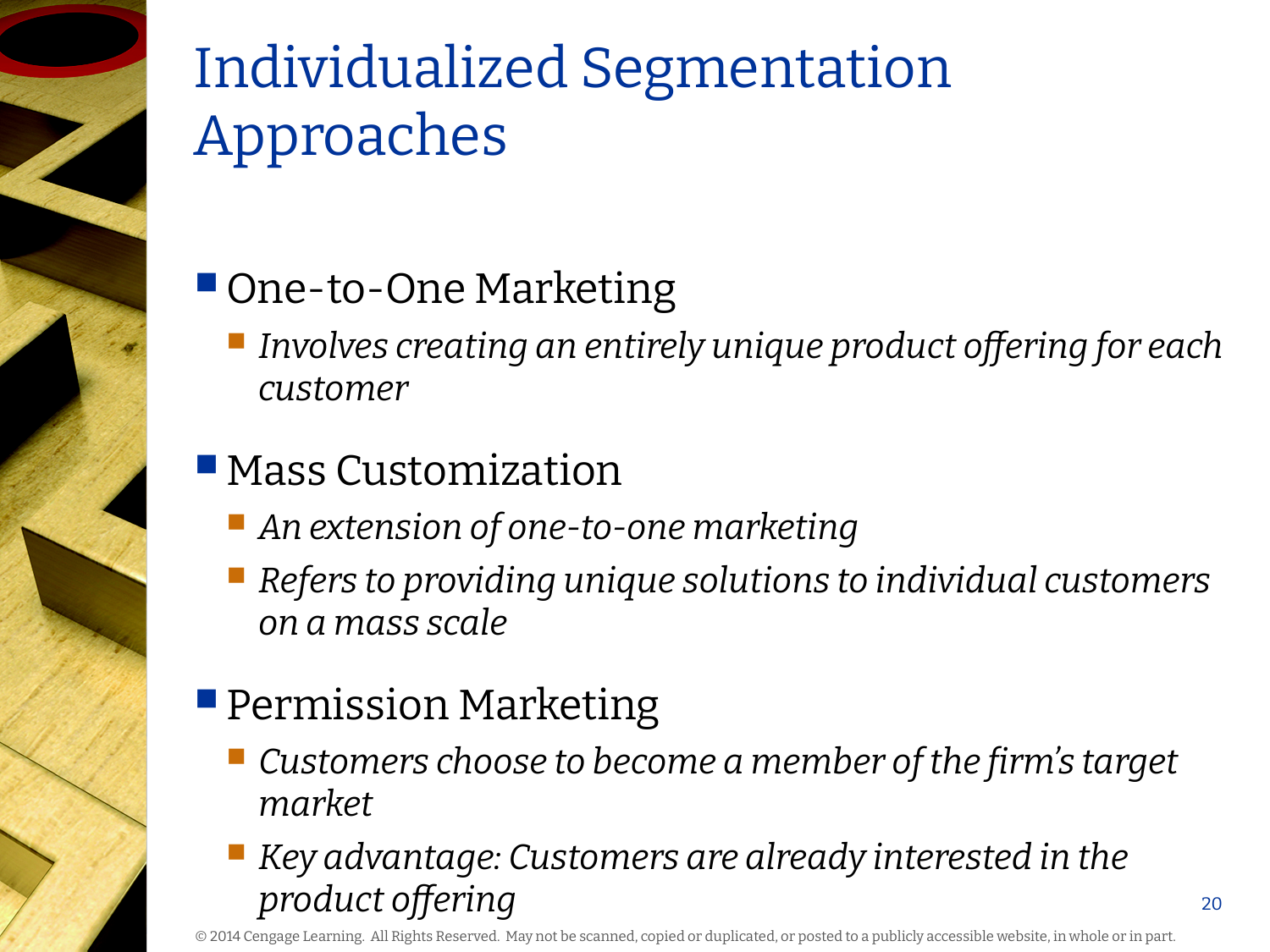

# Individualized Segmentation Approaches

One-to-One Marketing
Involves creating an entirely unique product offering for each customer
Mass Customization
An extension of one-to-one marketing
Refers to providing unique solutions to individual customers on a mass scale
Permission Marketing
Customers choose to become a member of the firm’s target market
Key advantage: Customers are already interested in the product offering
20